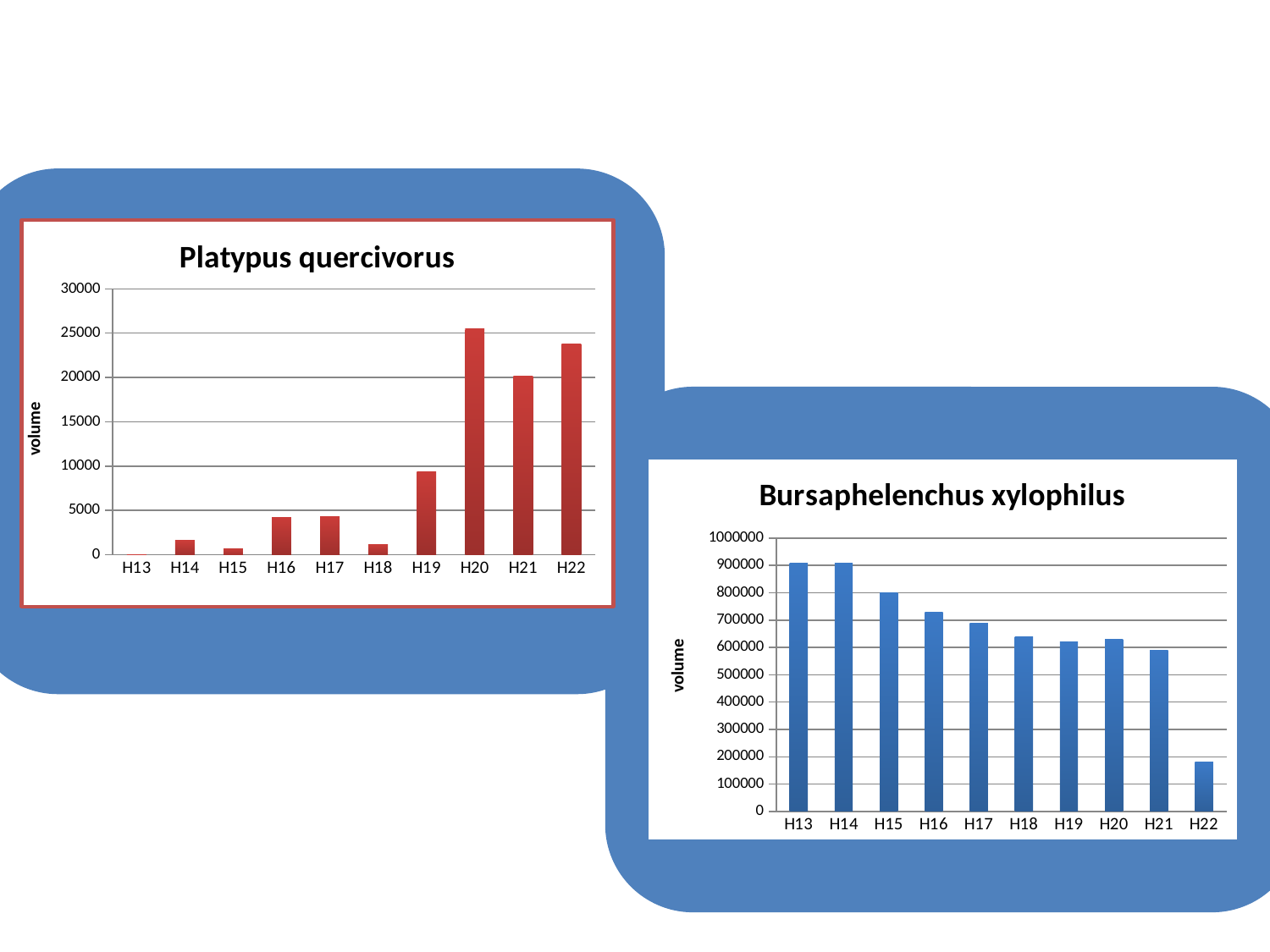

### Chart: Platypus quercivorus

| Category |  |
|---|---|
| H13 | 0.0 |
| H14 | 1606.0 |
| H15 | 714.0 |
| H16 | 4191.0 |
| H17 | 4332.0 |
| H18 | 1178.0 |
| H19 | 9358.0 |
| H20 | 25474.0 |
| H21 | 20109.0 |
| H22 | 23813.0 |

### Chart: Bursaphelenchus xylophilus

| Category |  |
|---|---|
| H13 | 910000.0 |
| H14 | 910000.0 |
| H15 | 800000.0 |
| H16 | 730000.0 |
| H17 | 690000.0 |
| H18 | 640000.0 |
| H19 | 620000.0 |
| H20 | 630000.0 |
| H21 | 590000.0 |
| H22 | 180000.0 |